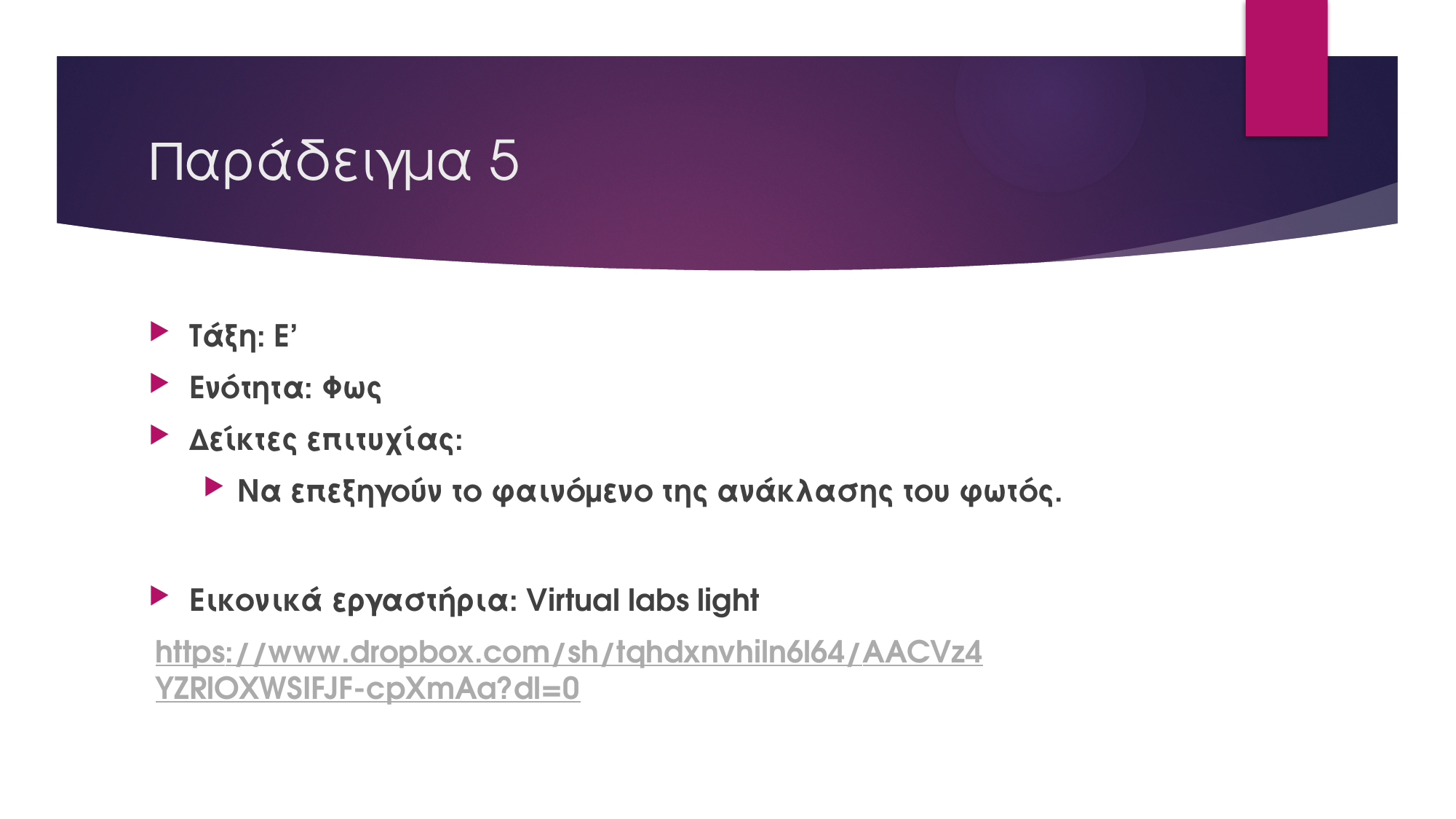

# Παράδειγμα 5
Τάξη: Ε’
Ενότητα: Φως
Δείκτες επιτυχίας:
Να επεξηγούν το φαινόμενο της ανάκλασης του φωτός.

Εικονικά εργαστήρια: Virtual labs light
https://www.dropbox.com/sh/tqhdxnvhiln6l64/AACVz4YZRlOXWSIFJF-cpXmAa?dl=0